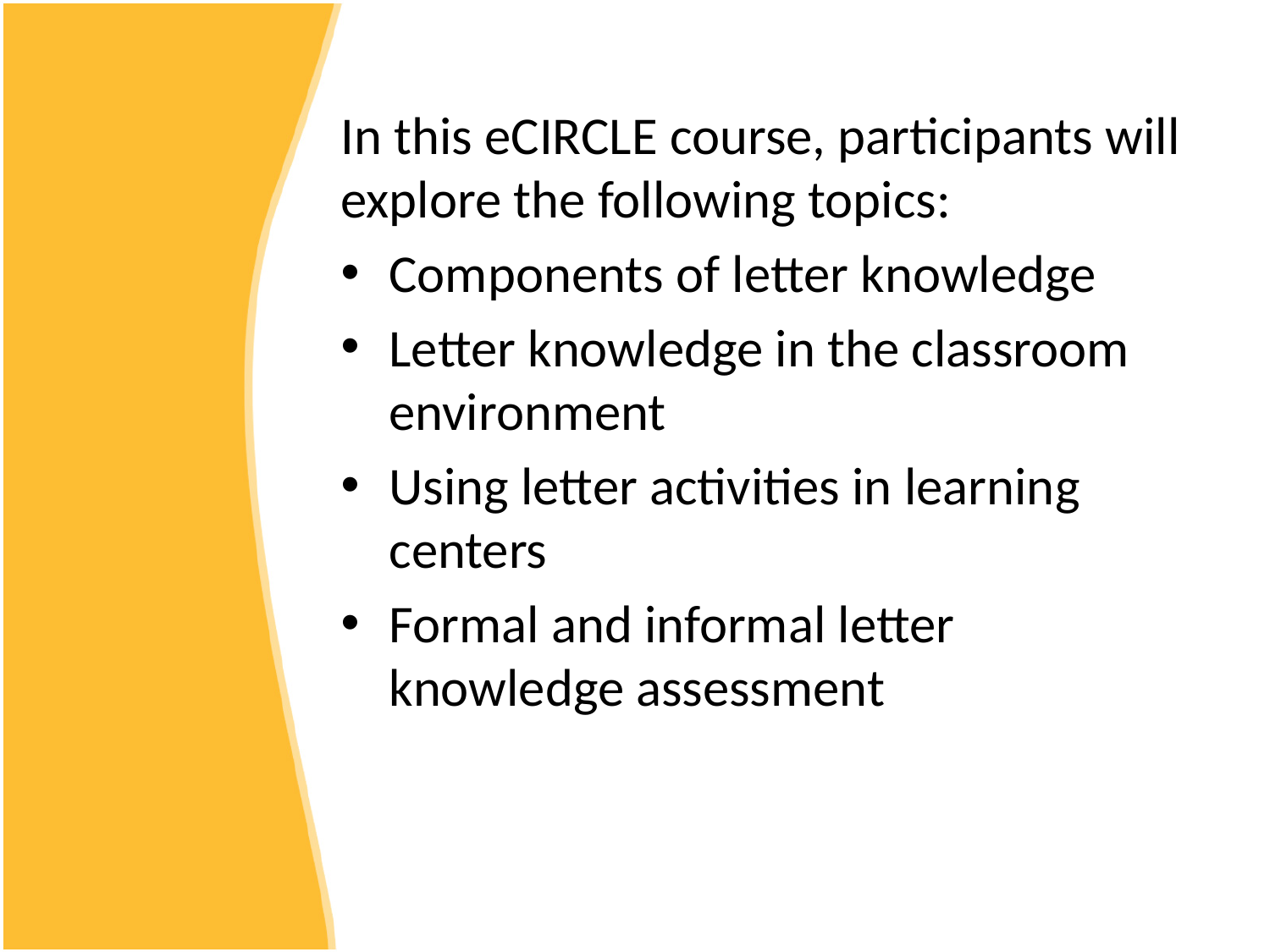

In this eCIRCLE course, participants will explore the following topics:
Components of letter knowledge
Letter knowledge in the classroom environment
Using letter activities in learning centers
Formal and informal letter knowledge assessment